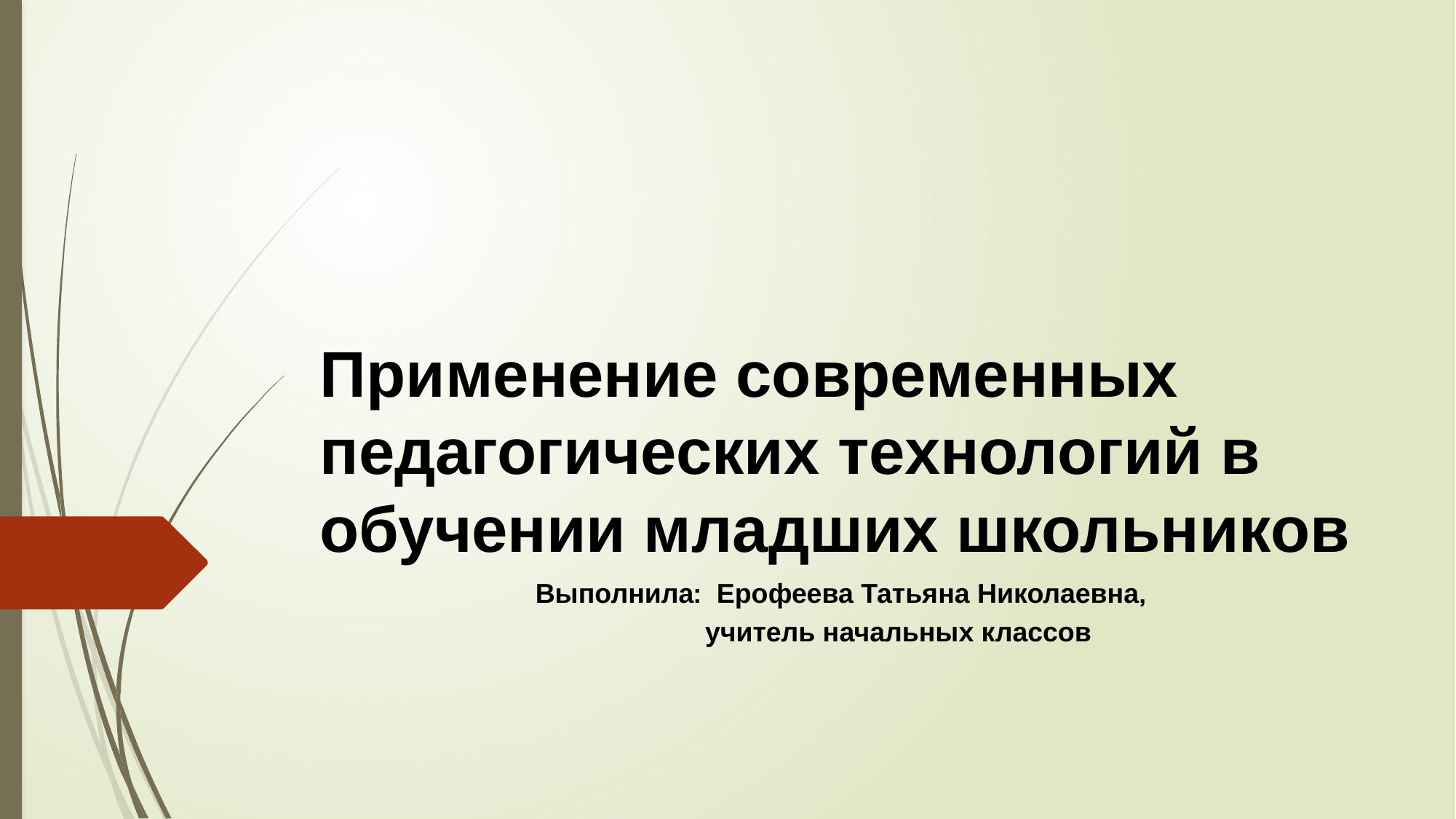

# Применение современных педагогических технологий в обучении младших школьников
Выполнила:  Ерофеева Татьяна Николаевна,
               учитель начальных классов